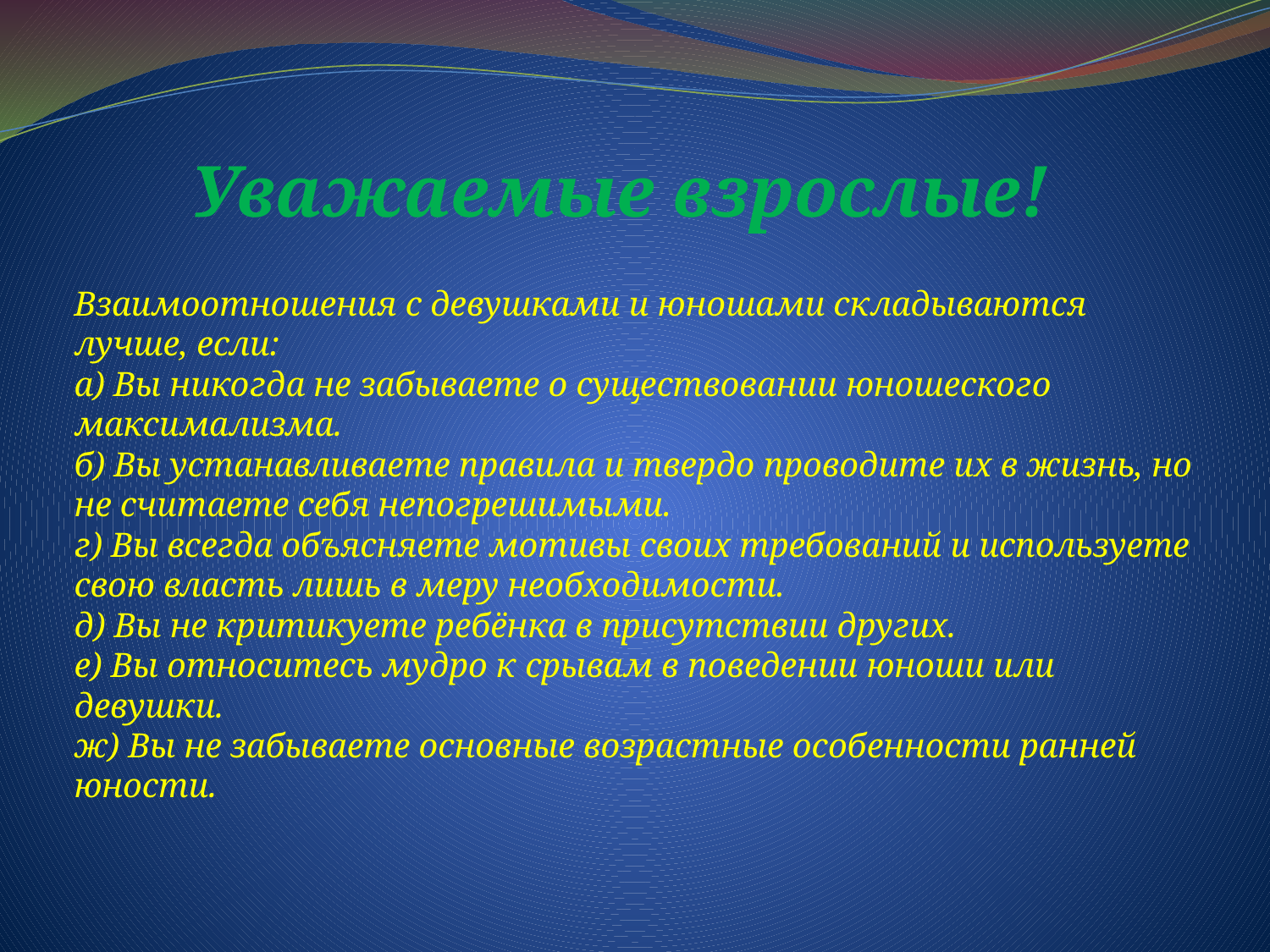

# Уважаемые взрослые!
Взаимоотношения с девушками и юношами складываются лучше, если:   
а) Вы никогда не забываете о существовании юношеского максимализма. 
б) Вы устанавливаете правила и твердо проводите их в жизнь, но не считаете себя непогрешимыми. 
г) Вы всегда объясняете мотивы своих требований и используете свою власть лишь в меру необходимости. 
д) Вы не критикуете ребёнка в присутствии других. 
е) Вы относитесь мудро к срывам в поведении юноши или девушки. 
ж) Вы не забываете основные возрастные особенности ранней юности.